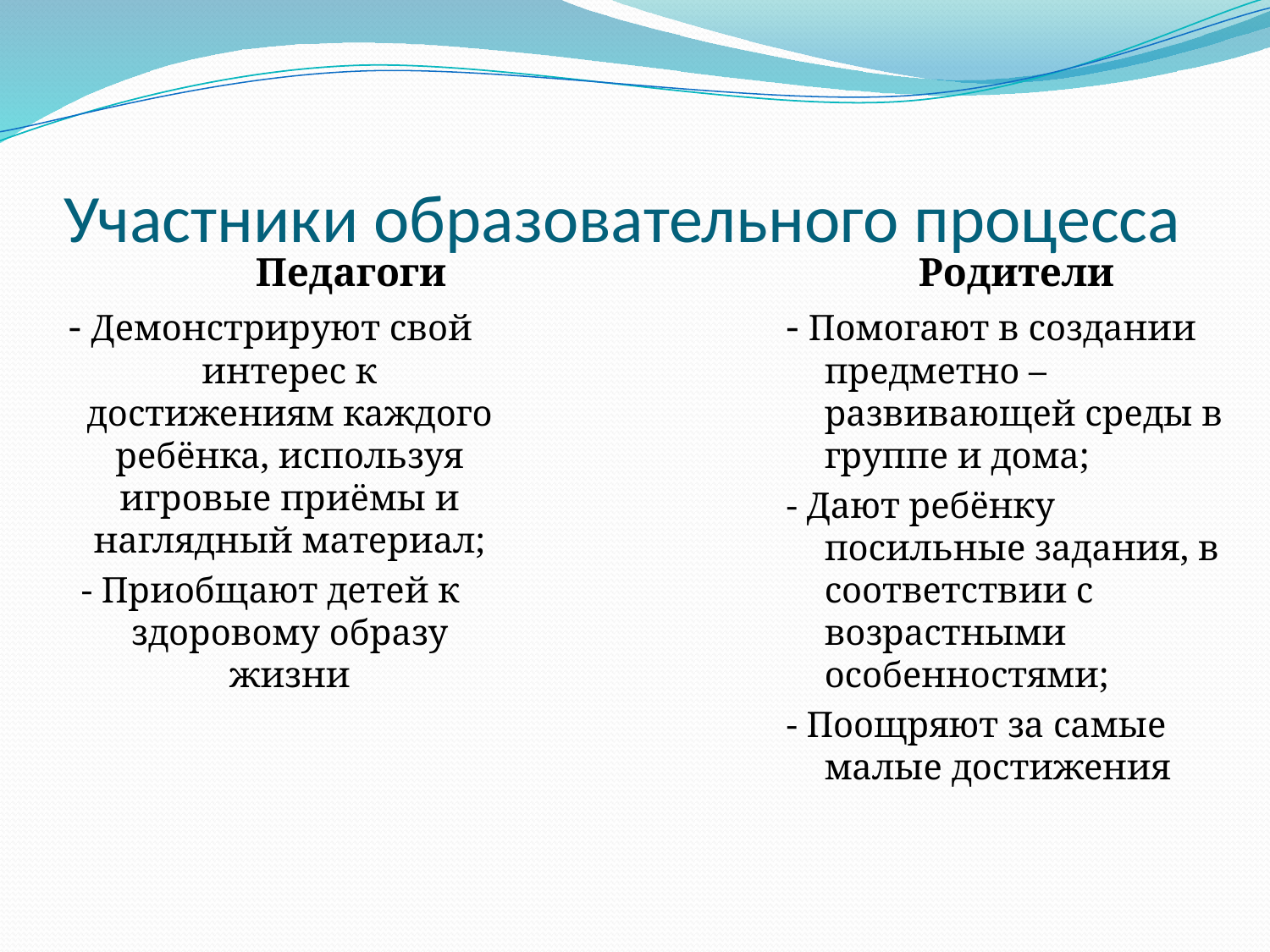

# Участники образовательного процесса
                     Педагоги
- Демонстрируют свой интерес к достижениям каждого ребёнка, используя игровые приёмы и наглядный материал;
- Приобщают детей к здоровому образу жизни
             Родители
- Помогают в создании предметно – развивающей среды в группе и дома;
- Дают ребёнку посильные задания, в соответствии с возрастными особенностями;
- Поощряют за самые малые достижения